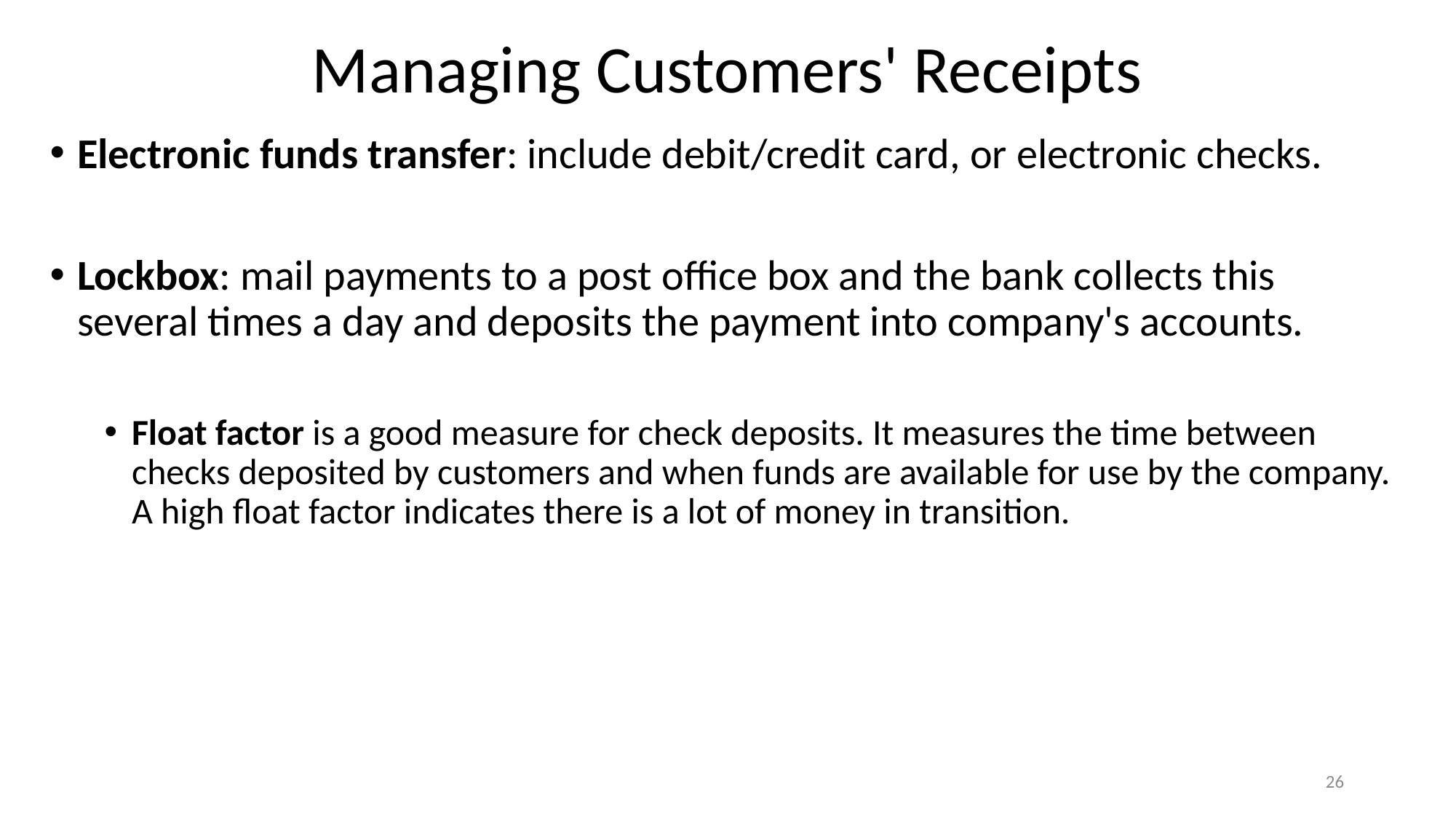

# Managing Customers' Receipts
Electronic funds transfer: include debit/credit card, or electronic checks.

Lockbox: mail payments to a post office box and the bank collects this several times a day and deposits the payment into company's accounts.

Float factor is a good measure for check deposits. It measures the time between checks deposited by customers and when funds are available for use by the company. A high float factor indicates there is a lot of money in transition.
26